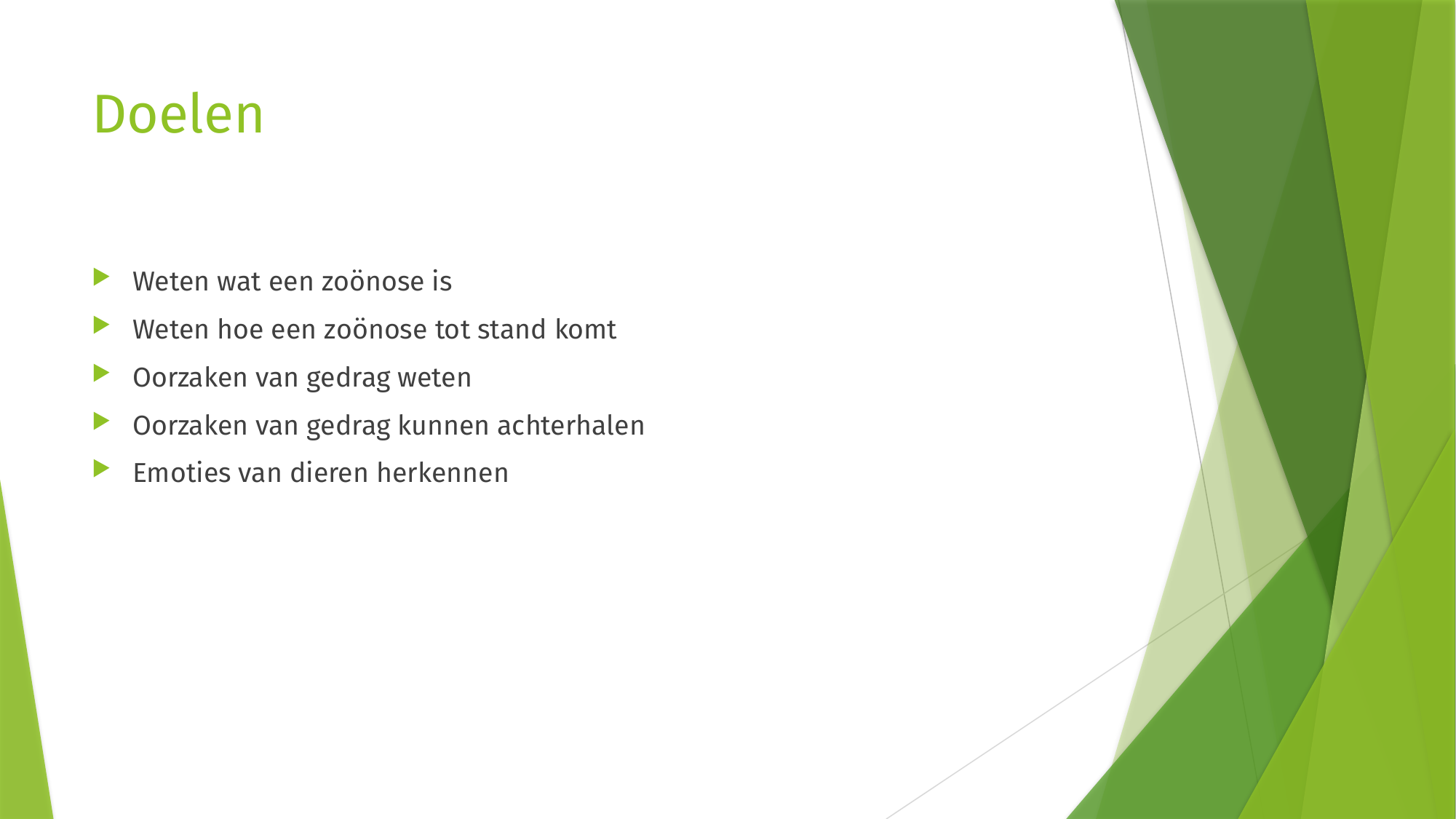

# Doelen
Weten wat een zoönose is
Weten hoe een zoönose tot stand komt
Oorzaken van gedrag weten
Oorzaken van gedrag kunnen achterhalen
Emoties van dieren herkennen